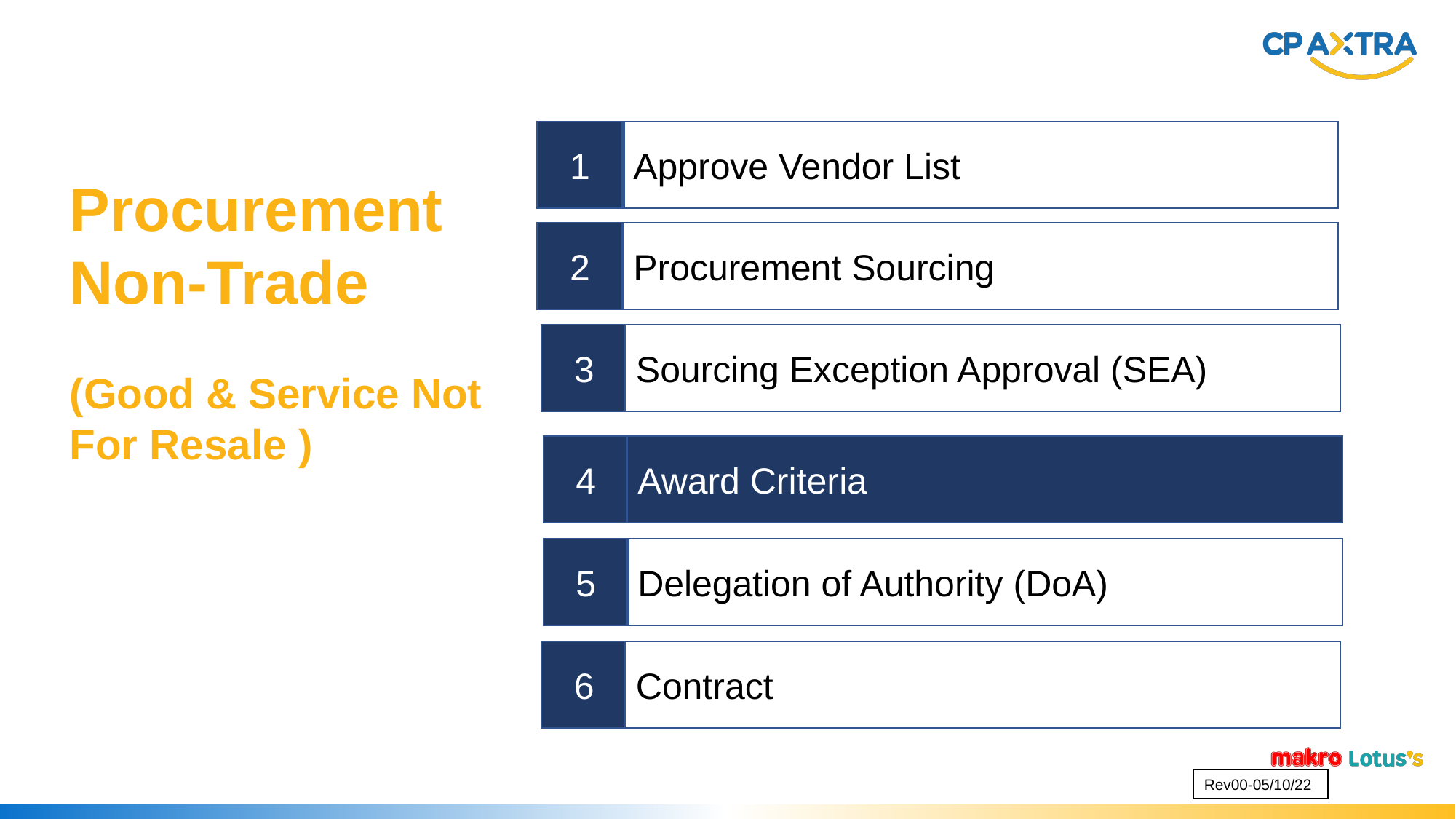

1
1
Approve Vendor List
Procurement Non-Trade

(Good & Service Not For Resale )
2
2
Procurement Sourcing
3
Sourcing Exception Approval (SEA)
4
Award Criteria
5
Delegation of Authority (DoA)
6
Contract
Rev00-05/10/22